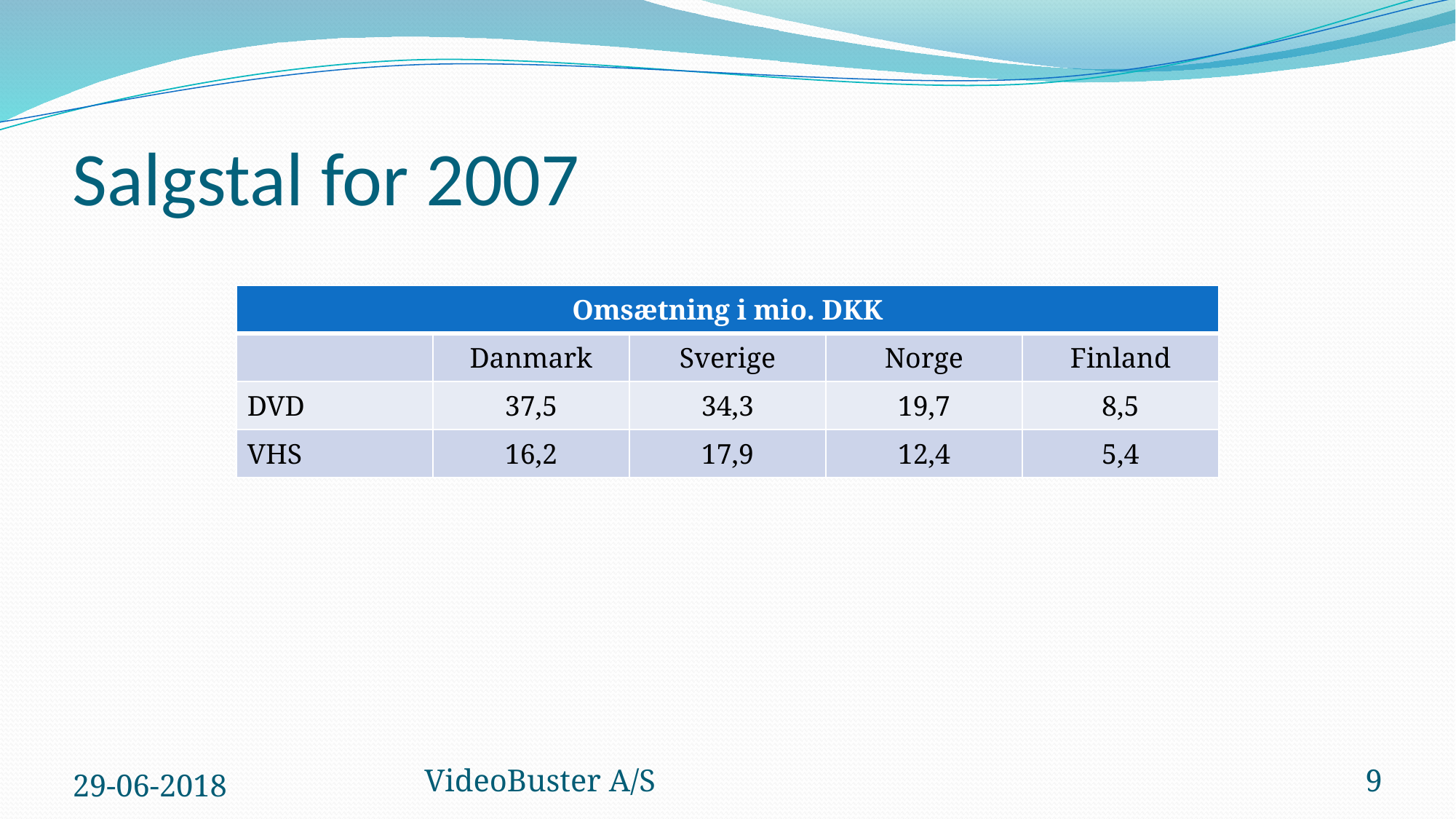

# Salgstal for 2007
| Omsætning i mio. DKK |  |  |  |  |
| --- | --- | --- | --- | --- |
|  | Danmark | Sverige | Norge | Finland |
| DVD | 37,5 | 34,3 | 19,7 | 8,5 |
| VHS | 16,2 | 17,9 | 12,4 | 5,4 |
29-06-2018
VideoBuster A/S
9